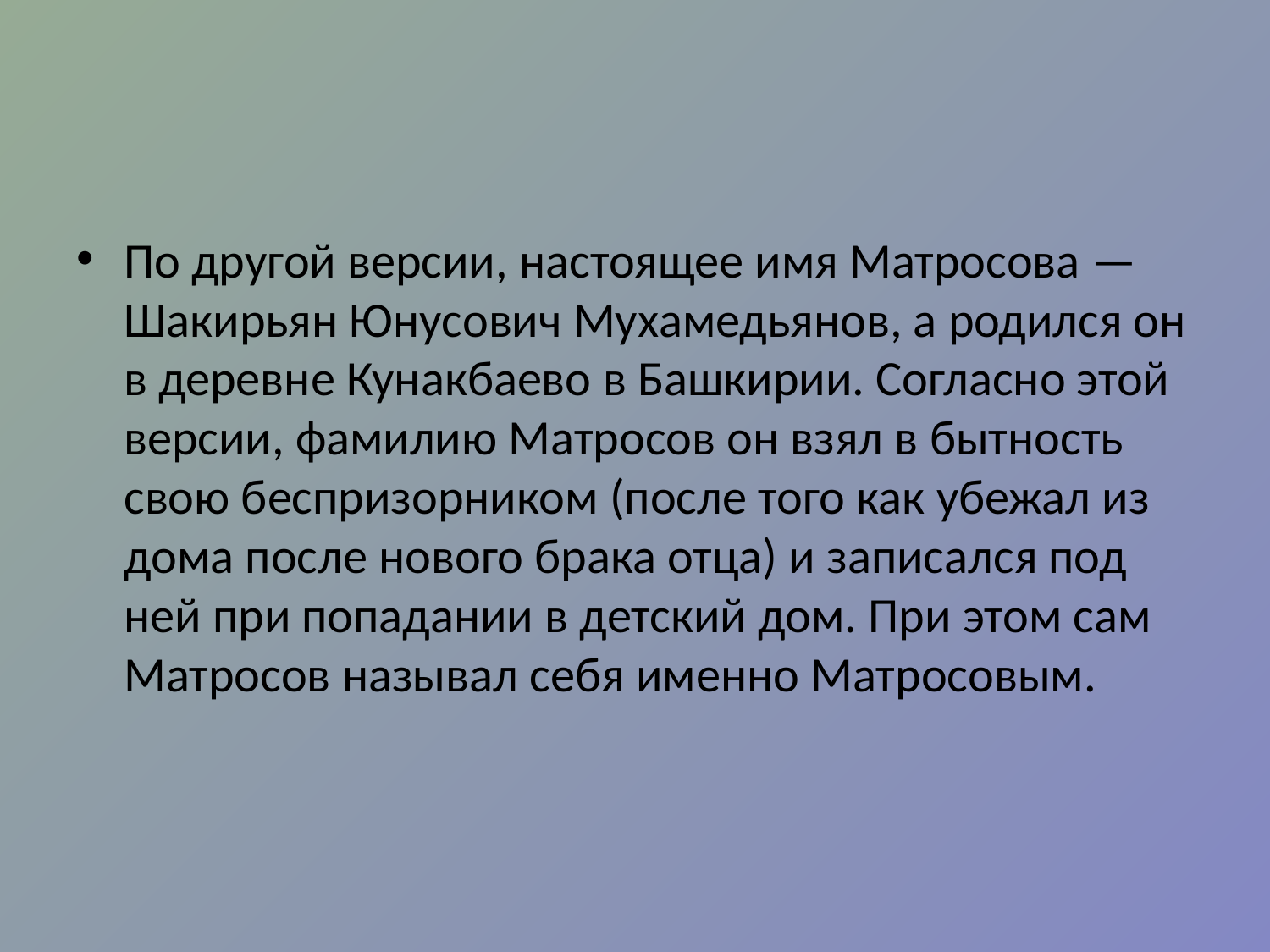

#
По другой версии, настоящее имя Матросова — Шакирьян Юнусович Мухамедьянов, а родился он в деревне Кунакбаево в Башкирии. Согласно этой версии, фамилию Матросов он взял в бытность свою беспризорником (после того как убежал из дома после нового брака отца) и записался под ней при попадании в детский дом. При этом сам Матросов называл себя именно Матросовым.